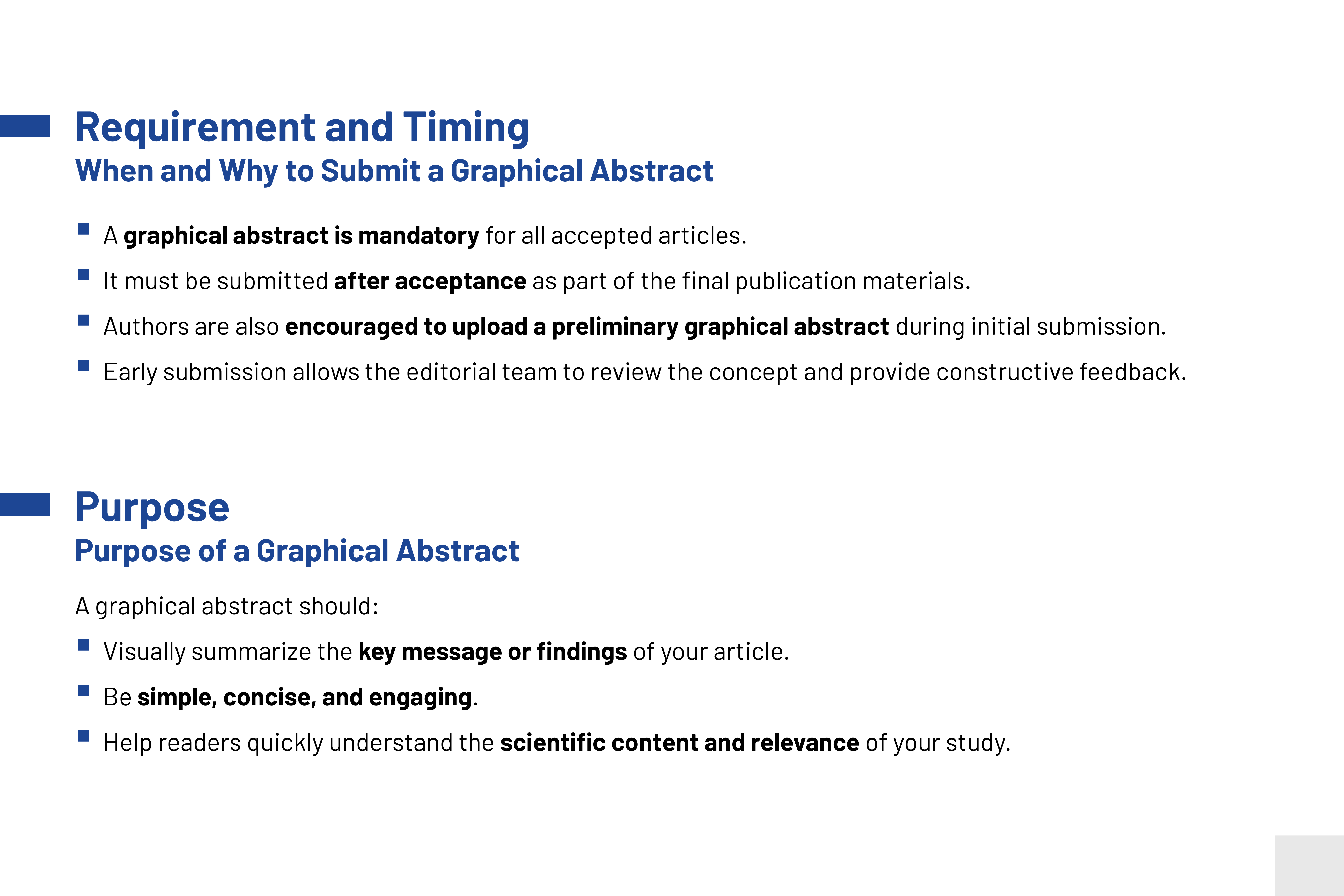

Requirement and Timing
When and Why to Submit a Graphical Abstract

A graphical abstract is mandatory for all accepted articles.
It must be submitted after acceptance as part of the final publication materials.
Authors are also encouraged to upload a preliminary graphical abstract during initial submission.
Early submission allows the editorial team to review the concept and provide constructive feedback.

Purpose
Purpose of a Graphical Abstract

A graphical abstract should:
Visually summarize the key message or findings of your article.
Be simple, concise, and engaging.
Help readers quickly understand the scientific content and relevance of your study.